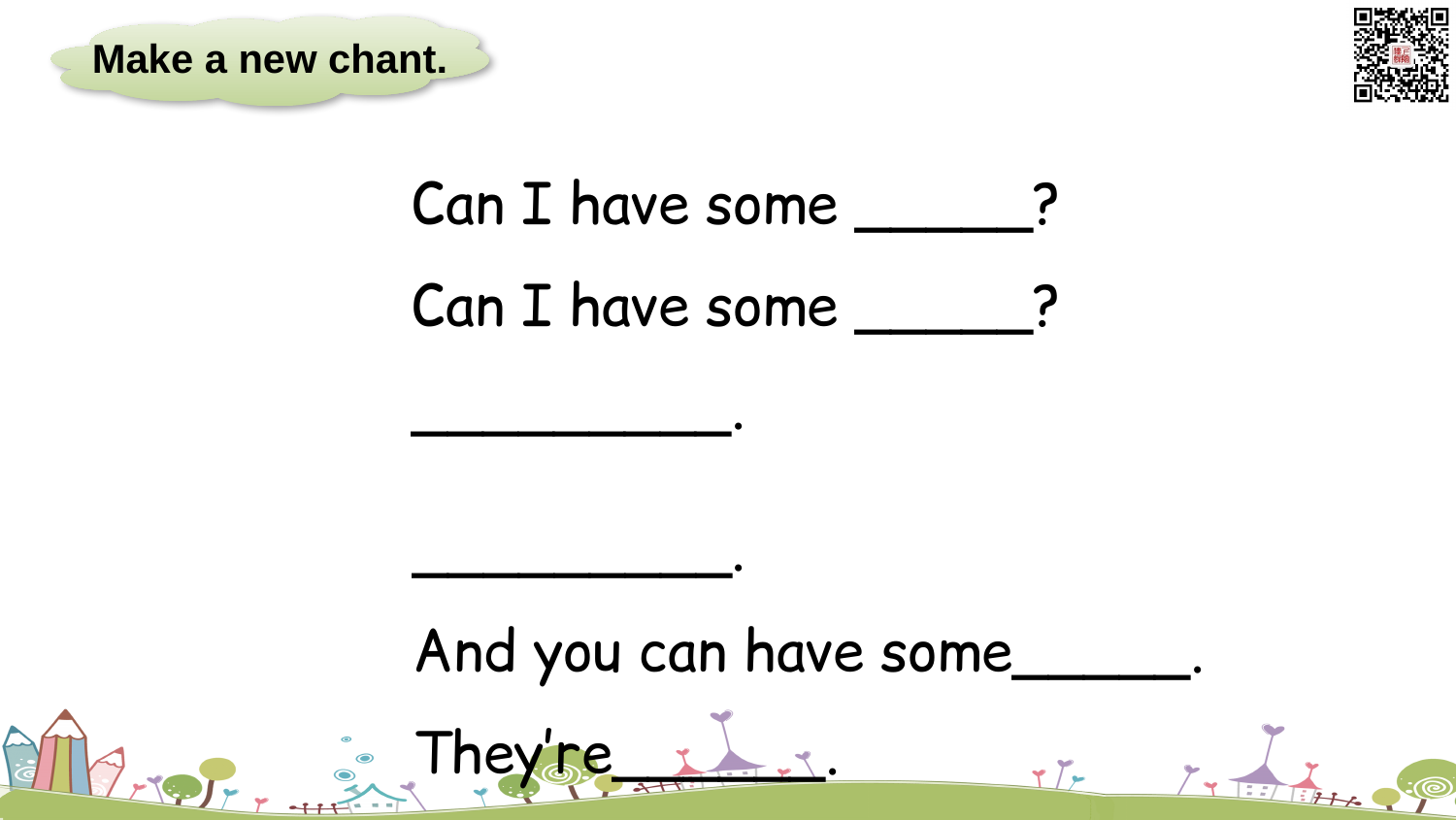

Make a new chant.
Can I have some _____?
Can I have some _____?
_________.
_________.
And you can have some_____.
They’re______.